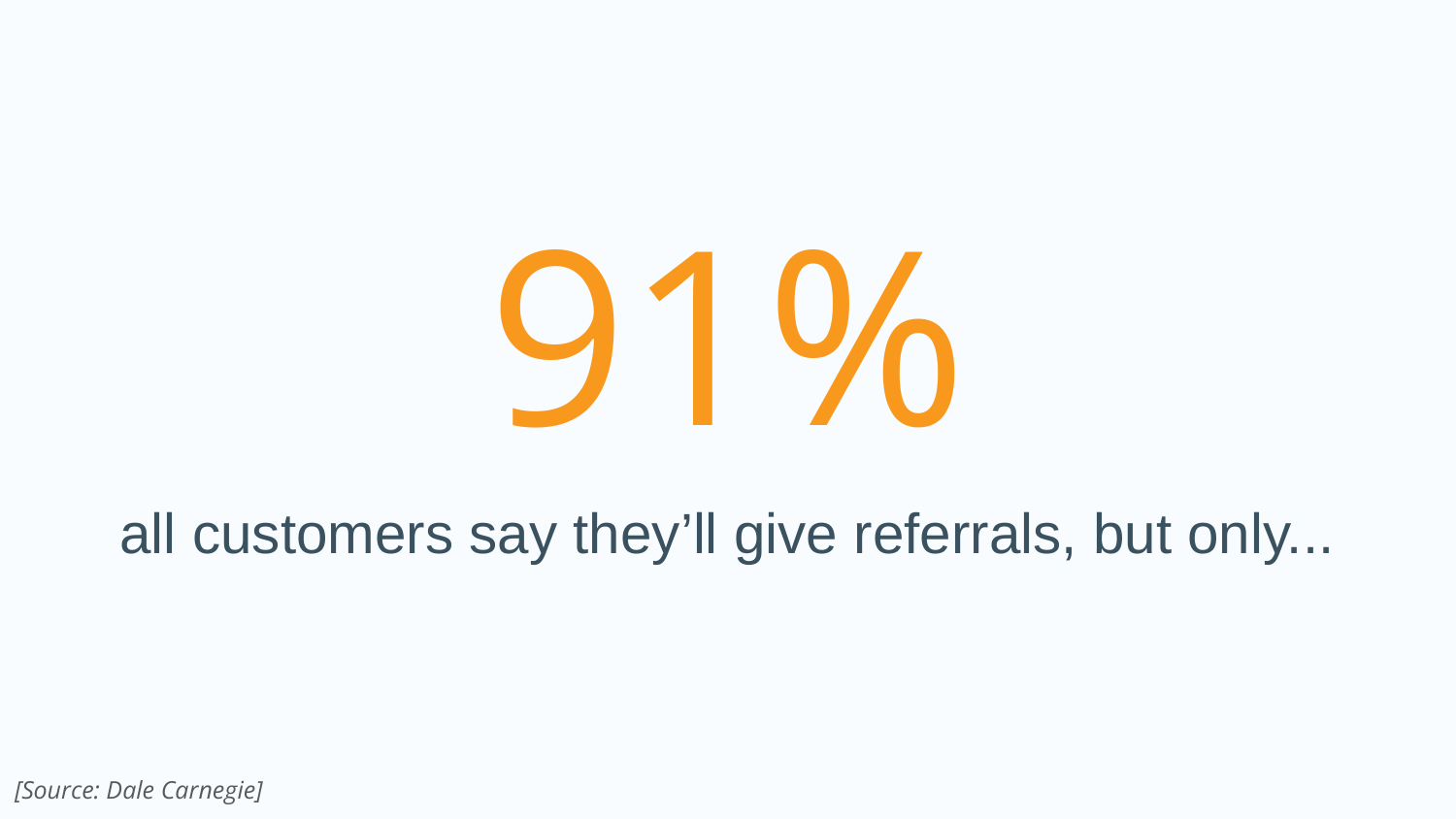

# 91%
all customers say they’ll give referrals, but only...
[Source: Dale Carnegie]